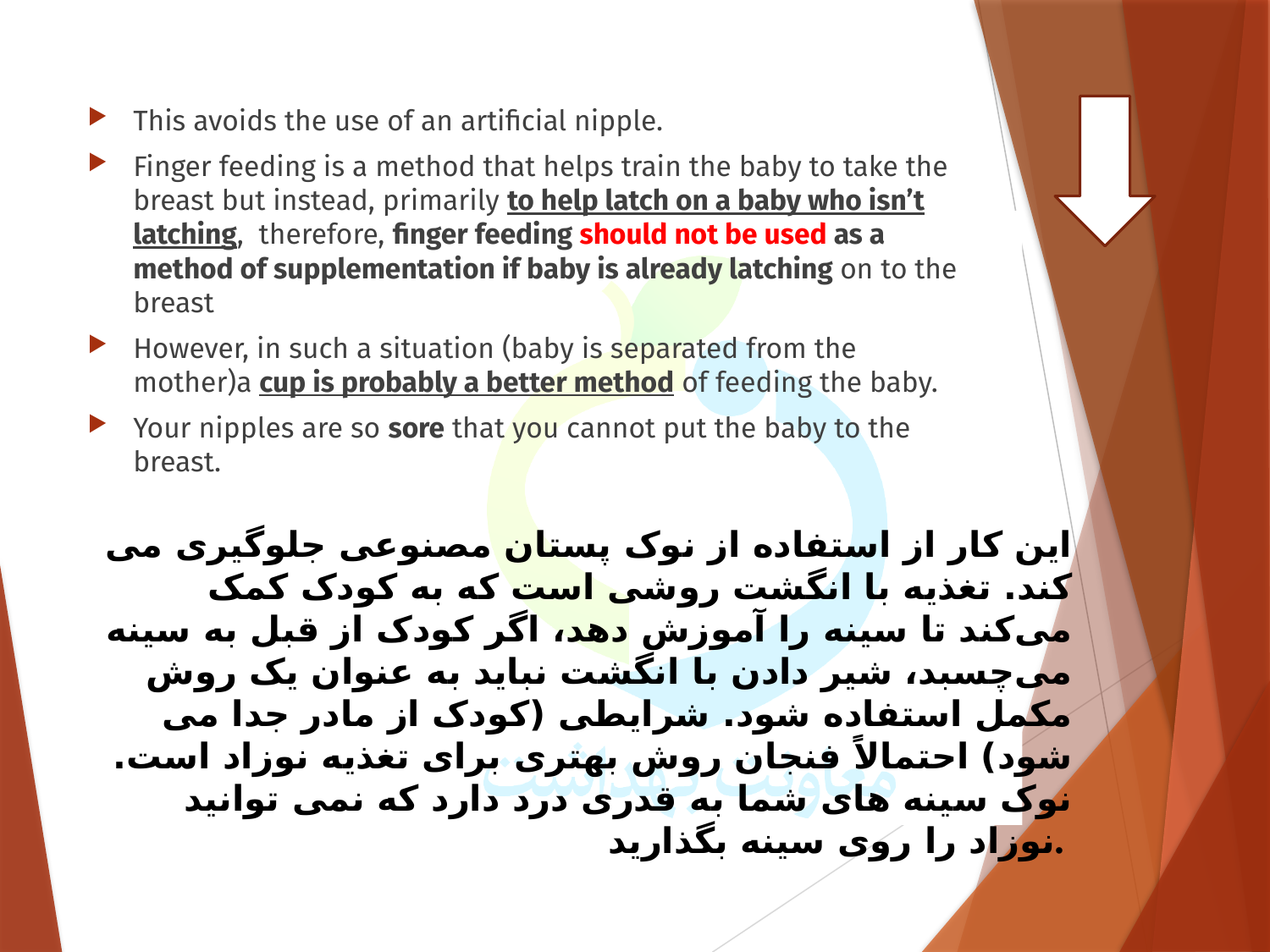

This avoids the use of an artificial nipple.
Finger feeding is a method that helps train the baby to take the breast but instead, primarily to help latch on a baby who isn’t latching,  therefore, finger feeding should not be used as a method of supplementation if baby is already latching on to the breast
However, in such a situation (baby is separated from the mother)a cup is probably a better method of feeding the baby.
Your nipples are so sore that you cannot put the baby to the breast.

این کار از استفاده از نوک پستان مصنوعی جلوگیری می کند. تغذیه با انگشت روشی است که به کودک کمک می‌کند تا سینه را آموزش دهد، اگر کودک از قبل به سینه می‌چسبد، شیر دادن با انگشت نباید به عنوان یک روش مکمل استفاده شود. شرایطی (کودک از مادر جدا می شود) احتمالاً فنجان روش بهتری برای تغذیه نوزاد است. نوک سینه های شما به قدری درد دارد که نمی توانید نوزاد را روی سینه بگذارید.